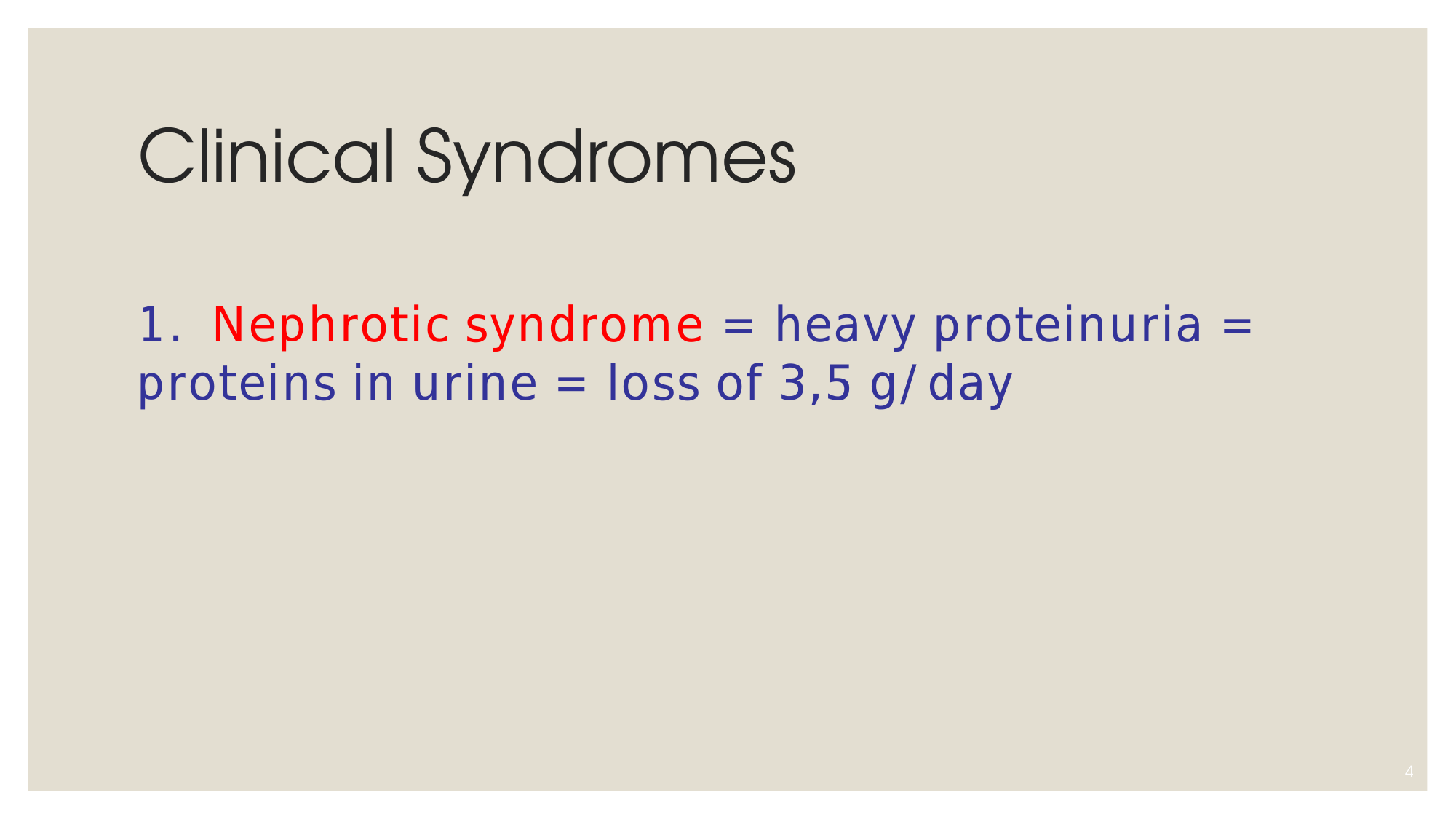

# Clinical Syndromes
1.  Nephrotic syndrome = heavy proteinuria = proteins in urine = loss of 3,5 g/day
4